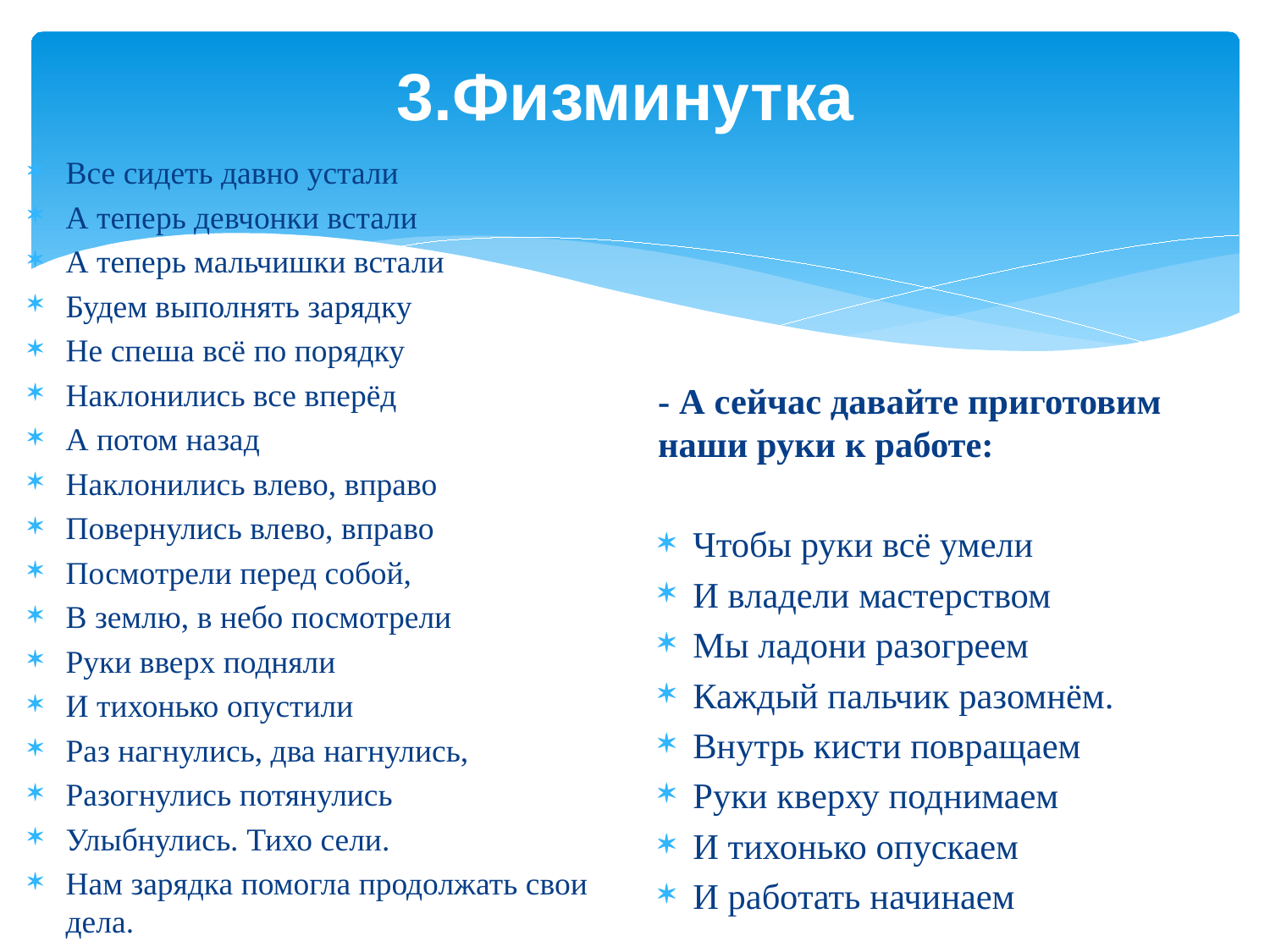

# 3.Физминутка
Все сидеть давно устали
А теперь девчонки встали
А теперь мальчишки встали
Будем выполнять зарядку
Не спеша всё по порядку
Наклонились все вперёд
А потом назад
Наклонились влево, вправо
Повернулись влево, вправо
Посмотрели перед собой,
В землю, в небо посмотрели
Руки вверх подняли
И тихонько опустили
Раз нагнулись, два нагнулись,
Разогнулись потянулись
Улыбнулись. Тихо сели.
Нам зарядка помогла продолжать свои дела.
- А сейчас давайте приготовим наши руки к работе:

Чтобы руки всё умели
И владели мастерством
Мы ладони разогреем
Каждый пальчик разомнём.
Внутрь кисти повращаем
Руки кверху поднимаем
И тихонько опускаем
И работать начинаем